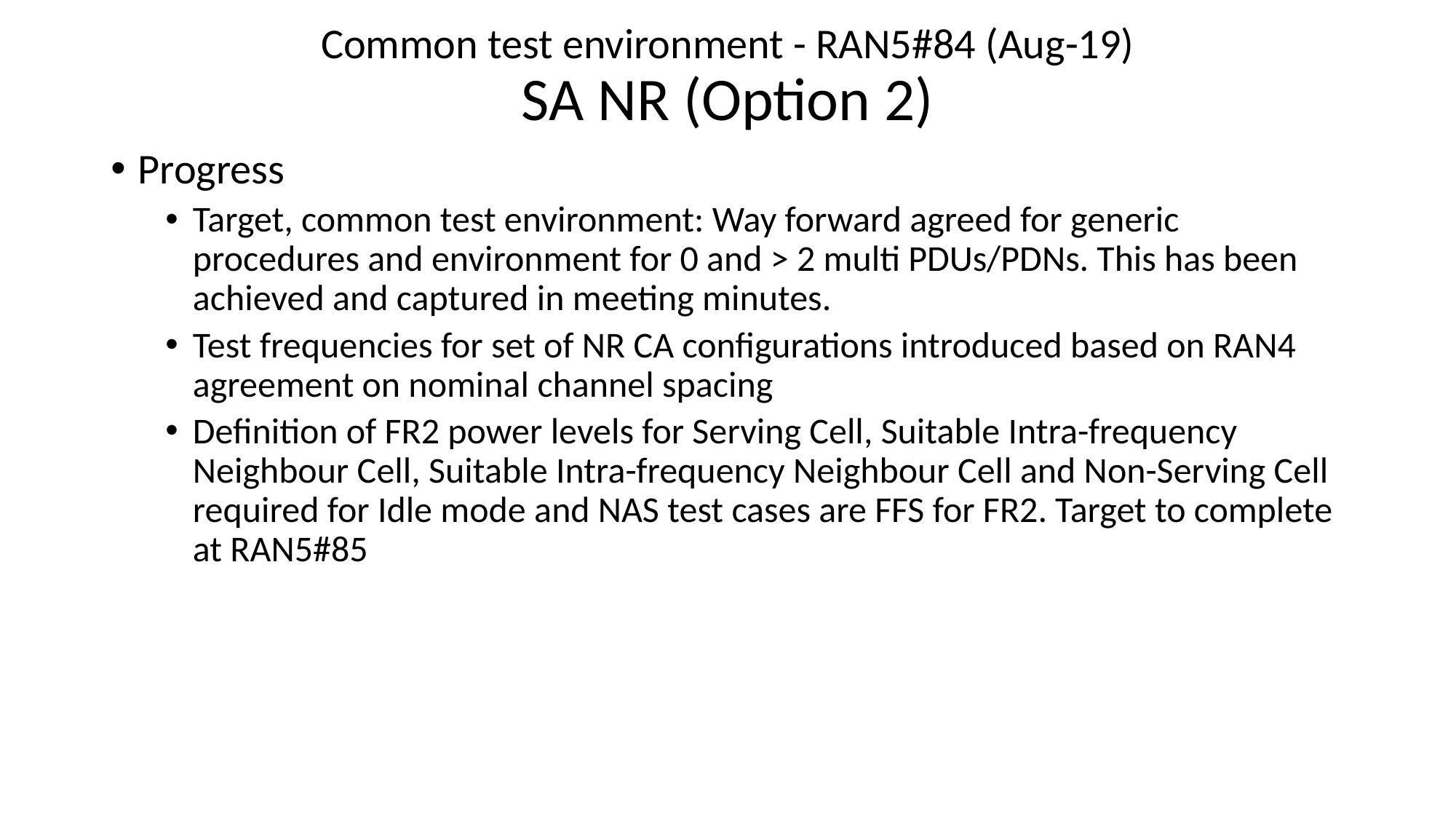

# Common test environment - RAN5#84 (Aug-19) SA NR (Option 2)
Progress
Target, common test environment: Way forward agreed for generic procedures and environment for 0 and > 2 multi PDUs/PDNs. This has been achieved and captured in meeting minutes.
Test frequencies for set of NR CA configurations introduced based on RAN4 agreement on nominal channel spacing
Definition of FR2 power levels for Serving Cell, Suitable Intra-frequency Neighbour Cell, Suitable Intra-frequency Neighbour Cell and Non-Serving Cell  required for Idle mode and NAS test cases are FFS for FR2. Target to complete at RAN5#85